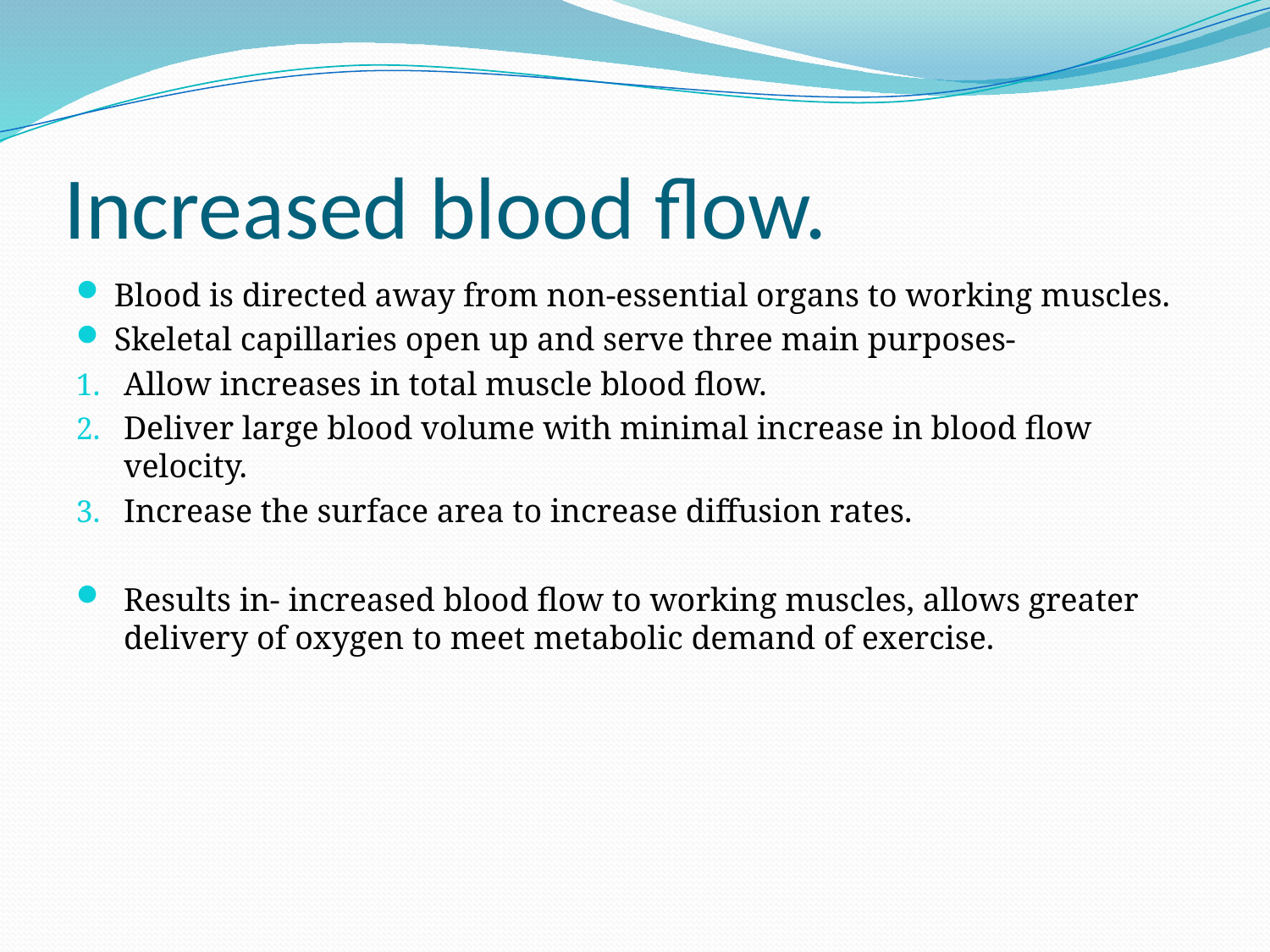

# Increased blood flow.
Blood is directed away from non-essential organs to working muscles.
Skeletal capillaries open up and serve three main purposes-
Allow increases in total muscle blood flow.
Deliver large blood volume with minimal increase in blood flow velocity.
Increase the surface area to increase diffusion rates.

Results in- increased blood flow to working muscles, allows greater delivery of oxygen to meet metabolic demand of exercise.